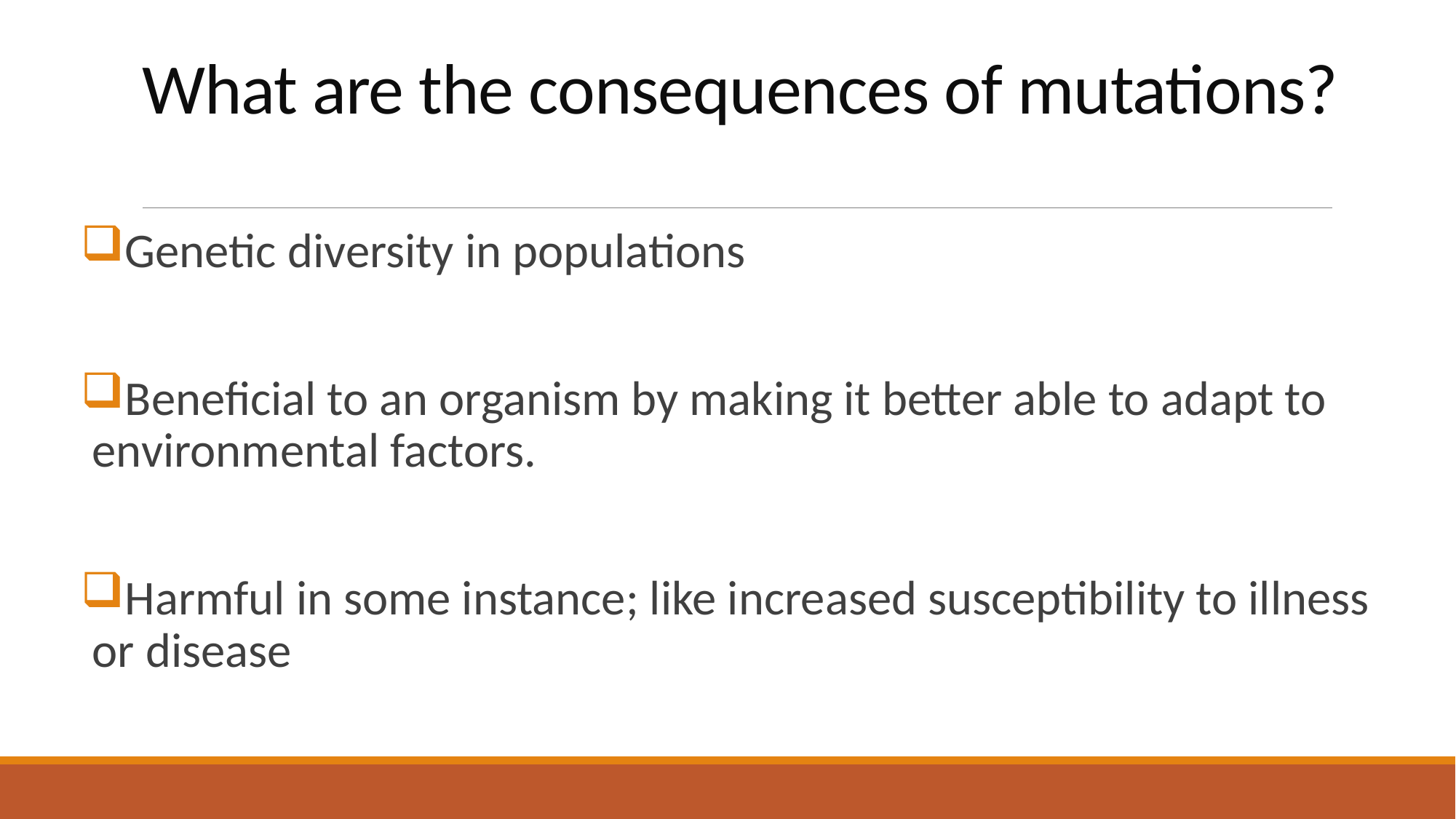

# What are the consequences of mutations?
Genetic diversity in populations

Beneficial to an organism by making it better able to adapt to environmental factors.

Harmful in some instance; like increased susceptibility to illness or disease